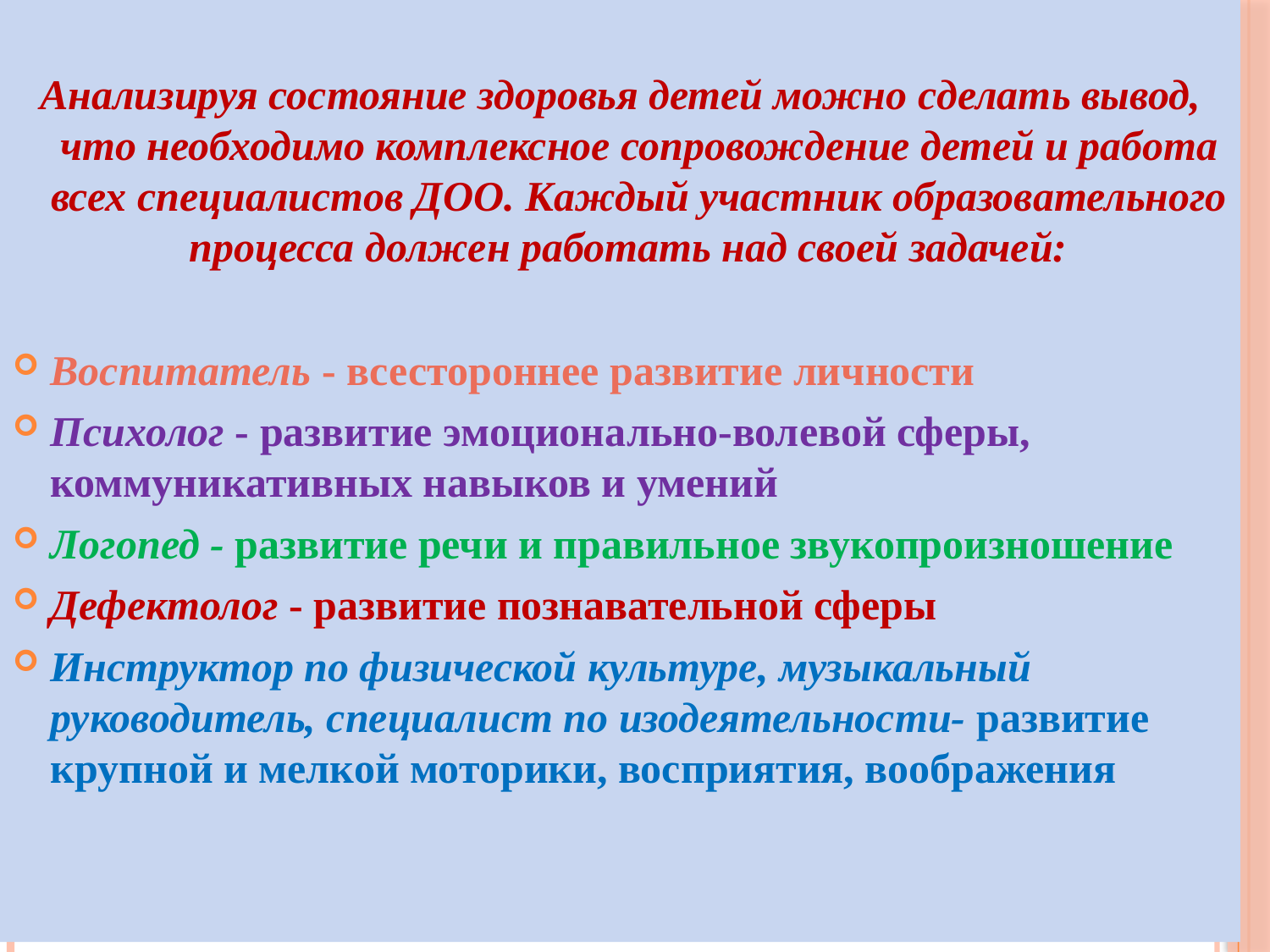

Анализируя состояние здоровья детей можно сделать вывод, что необходимо комплексное сопровождение детей и работа всех специалистов ДОО. Каждый участник образовательного процесса должен работать над своей задачей:

Воспитатель - всестороннее развитие личности
Психолог - развитие эмоционально-волевой сферы, коммуникативных навыков и умений
Логопед - развитие речи и правильное звукопроизношение
Дефектолог - развитие познавательной сферы
Инструктор по физической культуре, музыкальный руководитель, специалист по изодеятельности- развитие крупной и мелкой моторики, восприятия, воображения
#